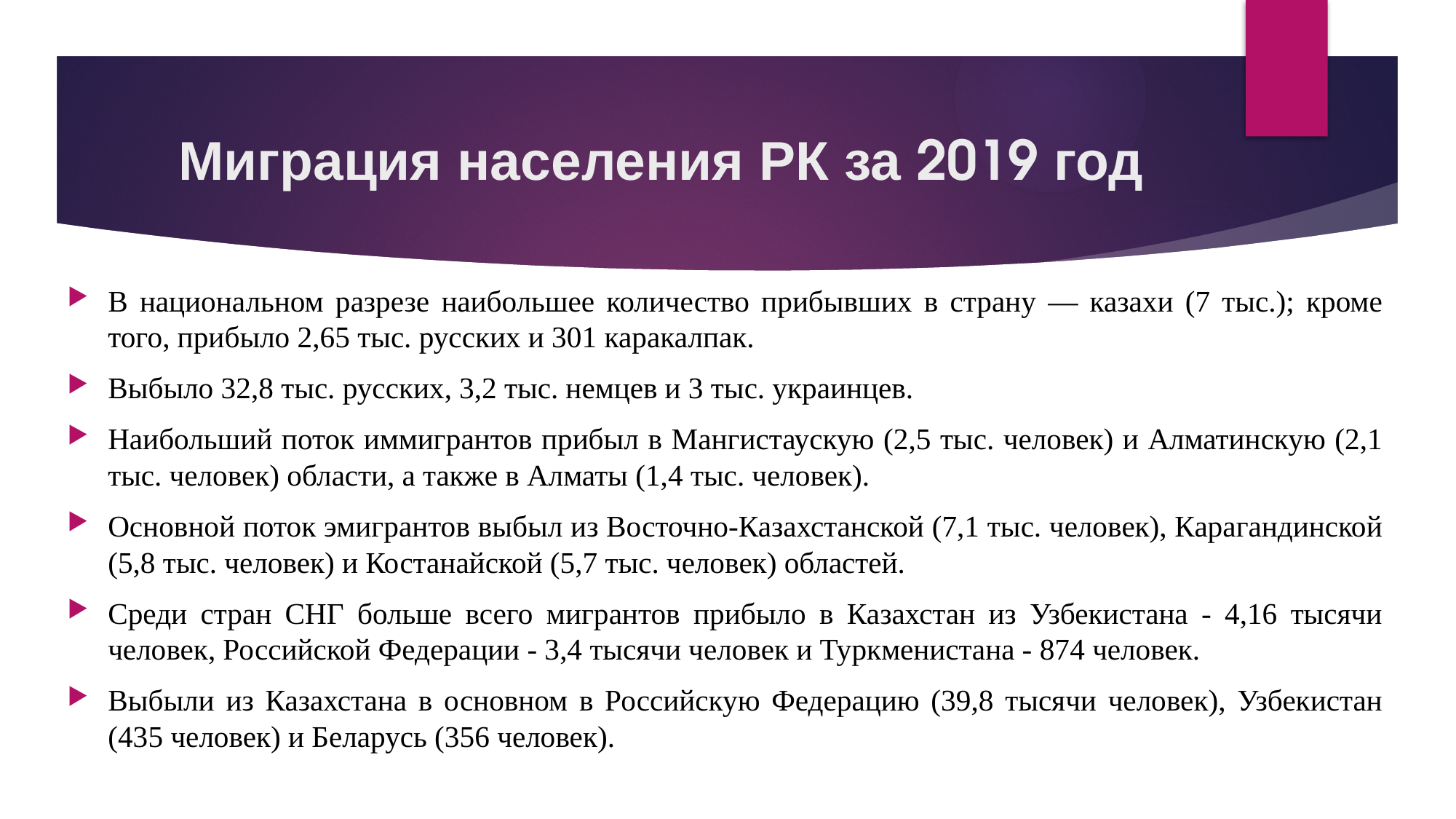

# Миграция населения РК за 2019 год
В национальном разрезе наибольшее количество прибывших в страну — казахи (7 тыс.); кроме того, прибыло 2,65 тыс. русских и 301 каракалпак.
Выбыло 32,8 тыс. русских, 3,2 тыс. немцев и 3 тыс. украинцев.
Наибольший поток иммигрантов прибыл в Мангистаускую (2,5 тыс. человек) и Алматинскую (2,1 тыс. человек) области, а также в Алматы (1,4 тыс. человек).
Основной поток эмигрантов выбыл из Восточно-Казахстанской (7,1 тыс. человек), Карагандинской (5,8 тыс. человек) и Костанайской (5,7 тыс. человек) областей.
Среди стран СНГ больше всего мигрантов прибыло в Казахстан из Узбекистана - 4,16 тысячи человек, Российской Федерации - 3,4 тысячи человек и Туркменистана - 874 человек.
Выбыли из Казахстана в основном в Российскую Федерацию (39,8 тысячи человек), Узбекистан (435 человек) и Беларусь (356 человек).